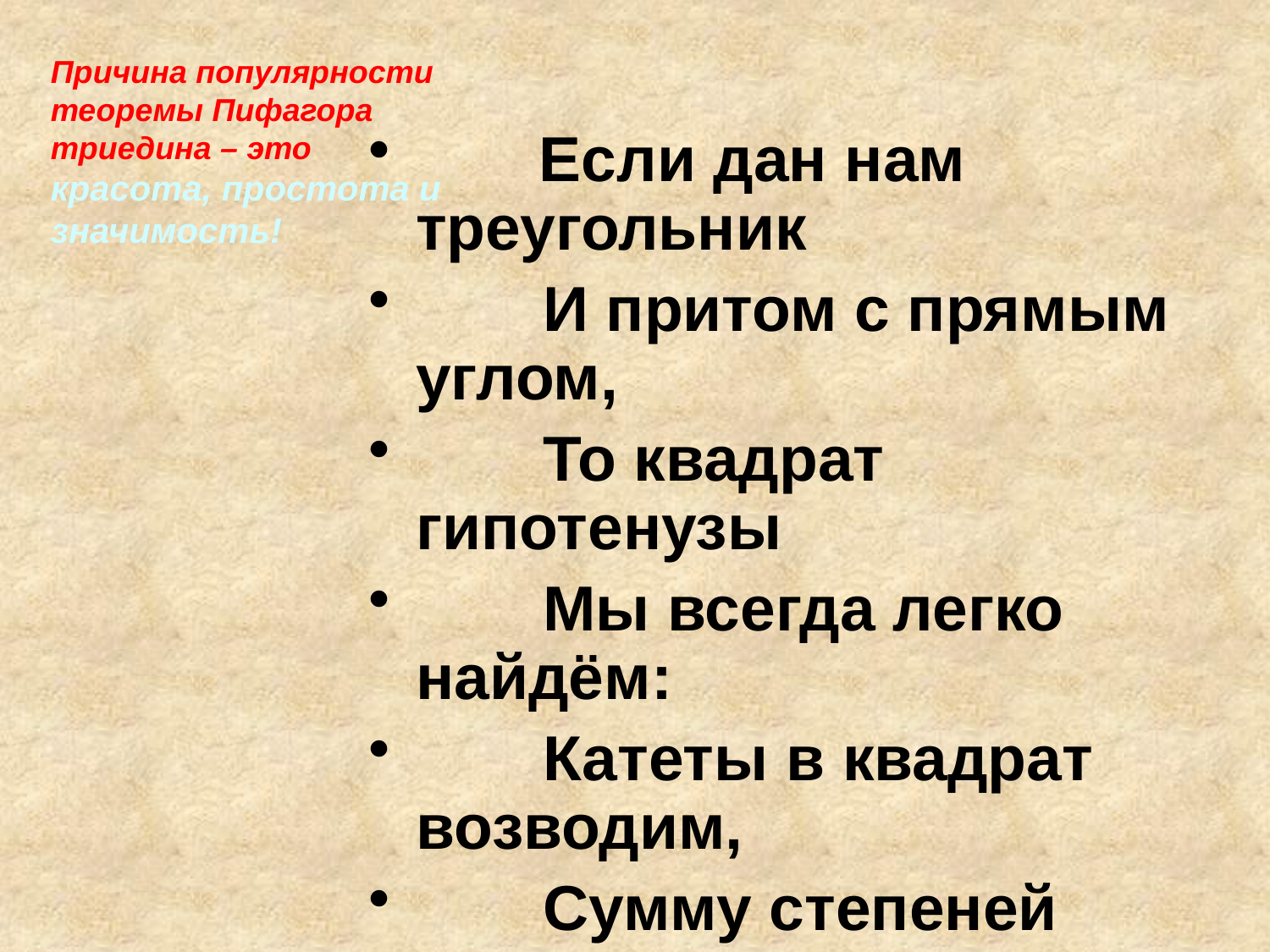

Если дан нам треугольник
	И притом с прямым углом,
	То квадрат гипотенузы
	Мы всегда легко найдём:
	Катеты в квадрат возводим,
	Сумму степеней находим –
	И таким простым путём
	К результату мы придём.
                     Н Давыденко

Причина популярности
теоремы Пифагора триедина – это
красота, простота и значимость!
#